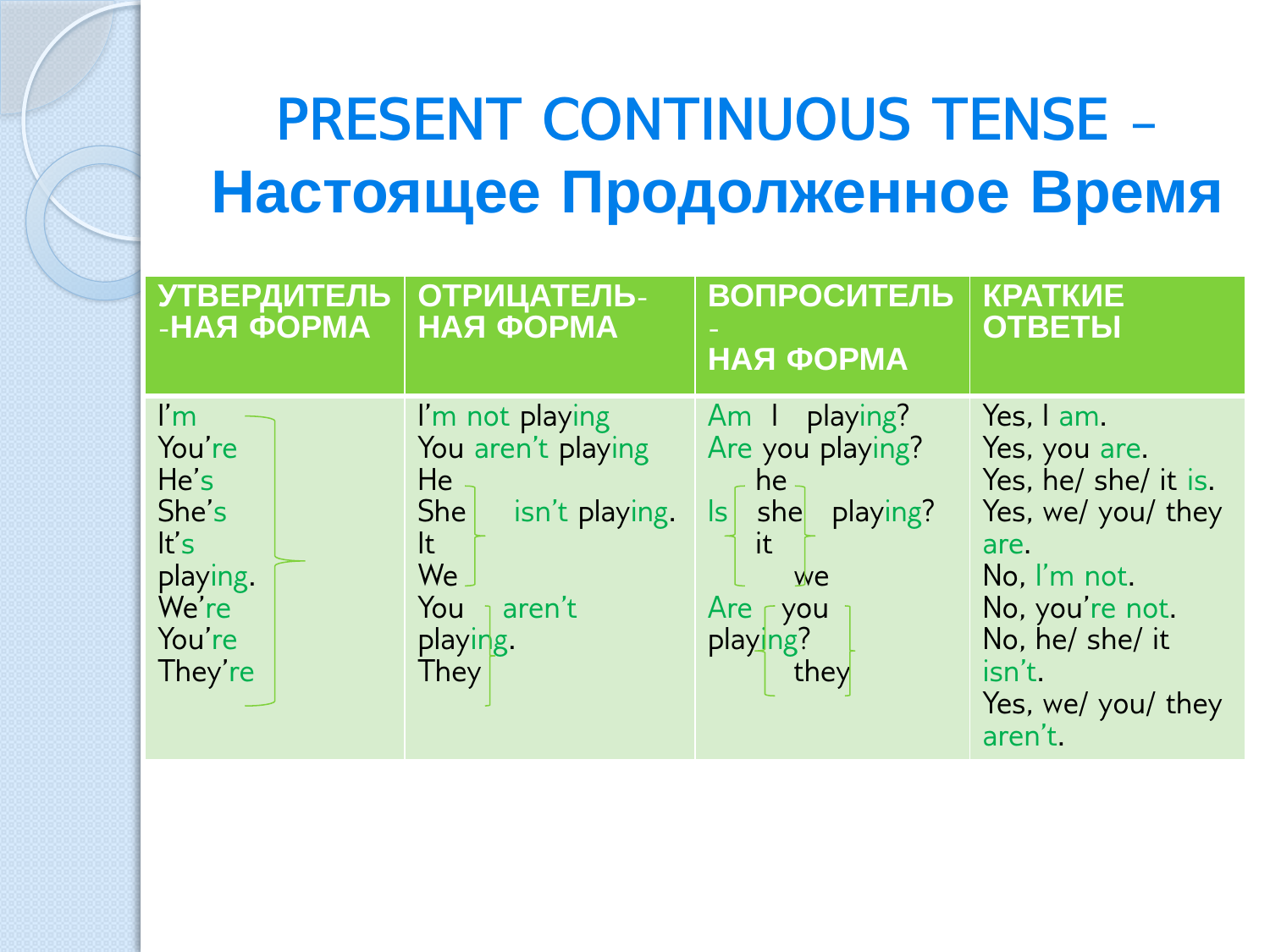

# PRESENT CONTINUOUS TENSE – Настоящее Продолженное Время
| УТВЕРДИТЕЛЬ-НАЯ ФОРМА | ОТРИЦАТЕЛЬ- НАЯ ФОРМА | ВОПРОСИТЕЛЬ- НАЯ ФОРМА | КРАТКИЕ ОТВЕТЫ |
| --- | --- | --- | --- |
| I’m You’re He’s She’s It’s playing. We’re You’re They’re | I’m not playing You aren’t playing He She isn’t playing. It We You aren’t playing. They | Am I playing? Are you playing? he Is she playing? it we Are you playing? they | Yes, I am. Yes, you are. Yes, he/ she/ it is. Yes, we/ you/ they are. No, I’m not. No, you’re not. No, he/ she/ it isn’t. Yes, we/ you/ they aren’t. |